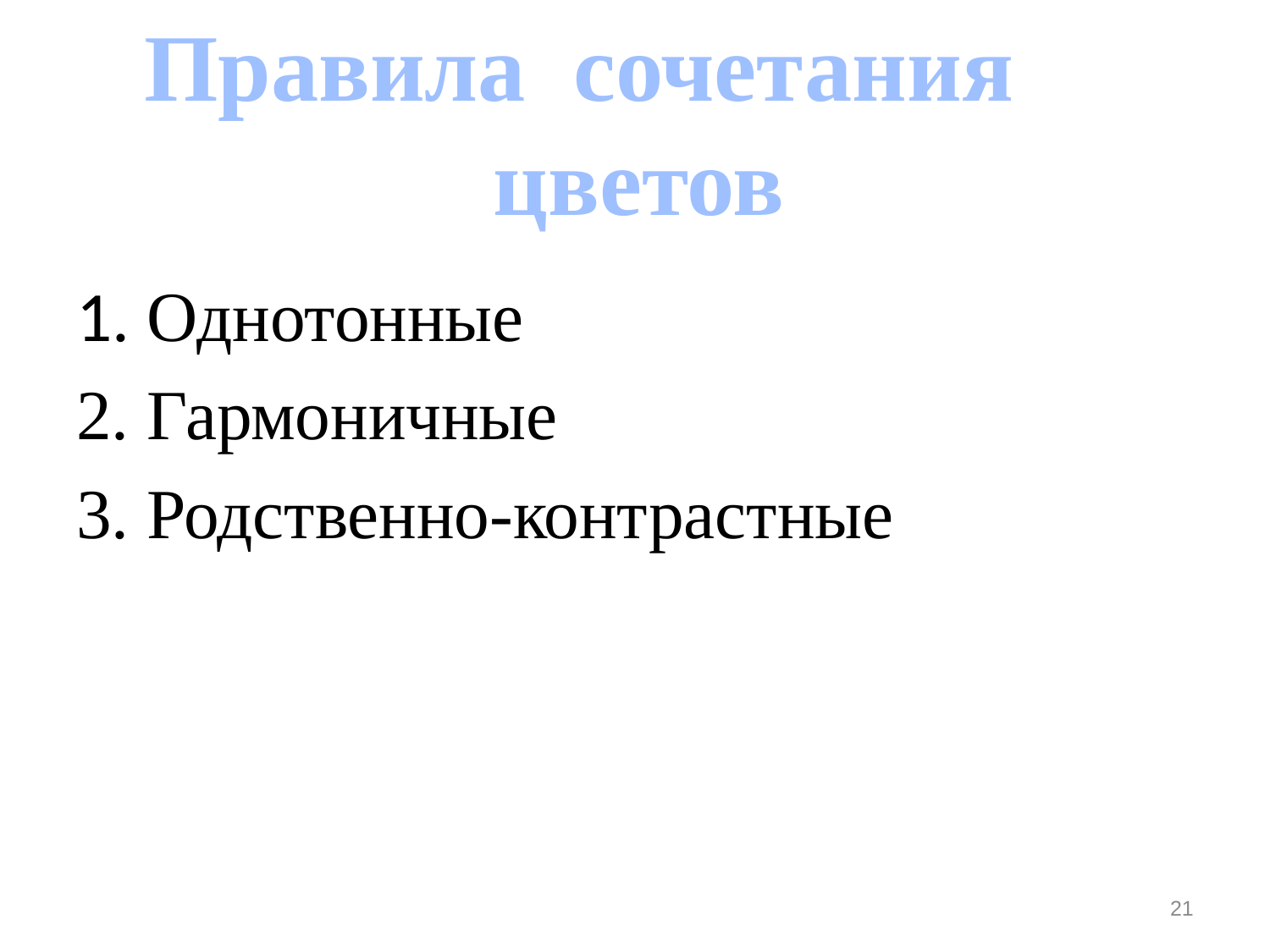

Правила  сочетания
  цветов
1. Однотонные
2. Гармоничные
3. Родственно-контрастные

21